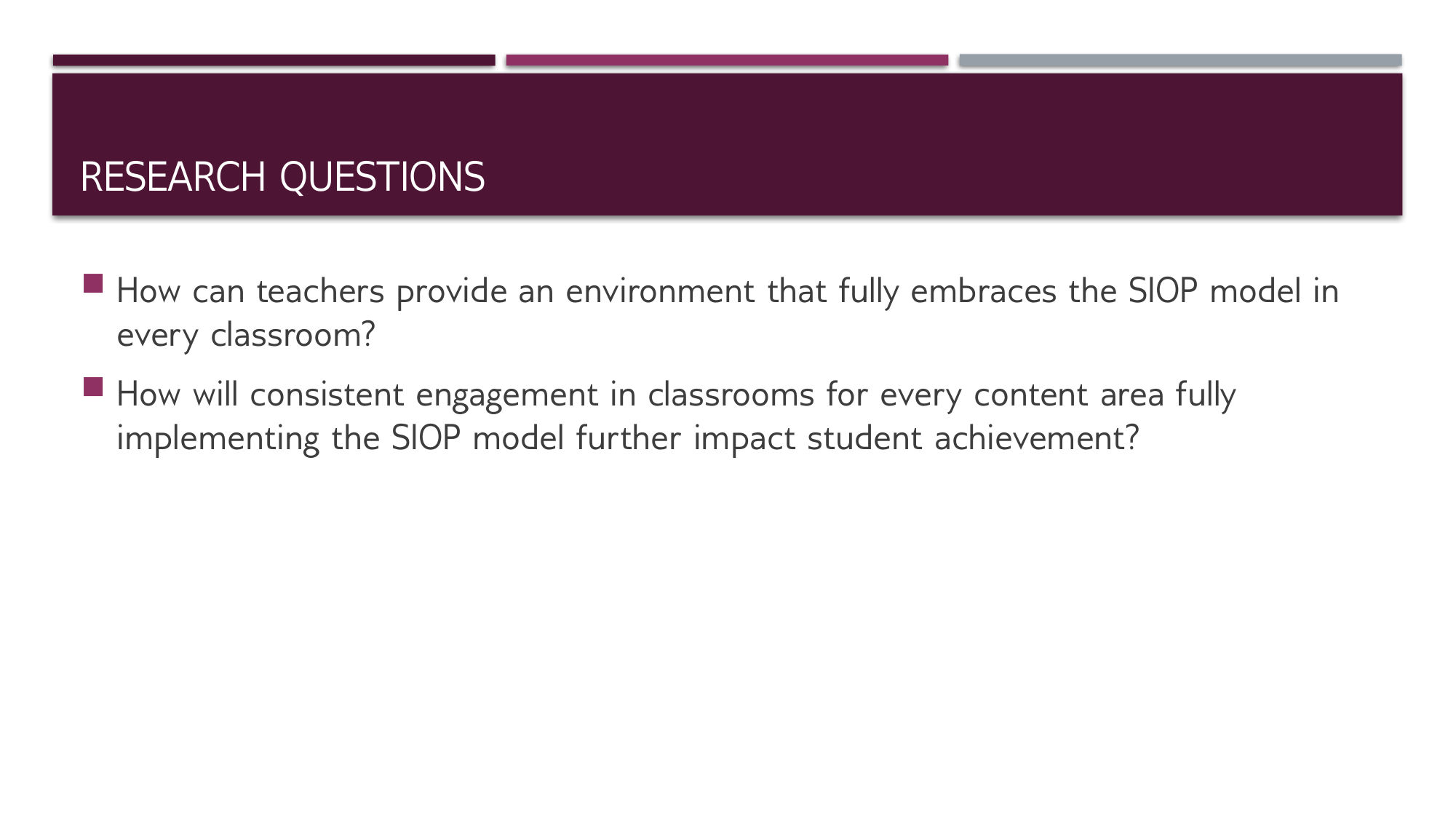

# Research questions
How can teachers provide an environment that fully embraces the SIOP model in every classroom?
How will consistent engagement in classrooms for every content area fully implementing the SIOP model further impact student achievement?